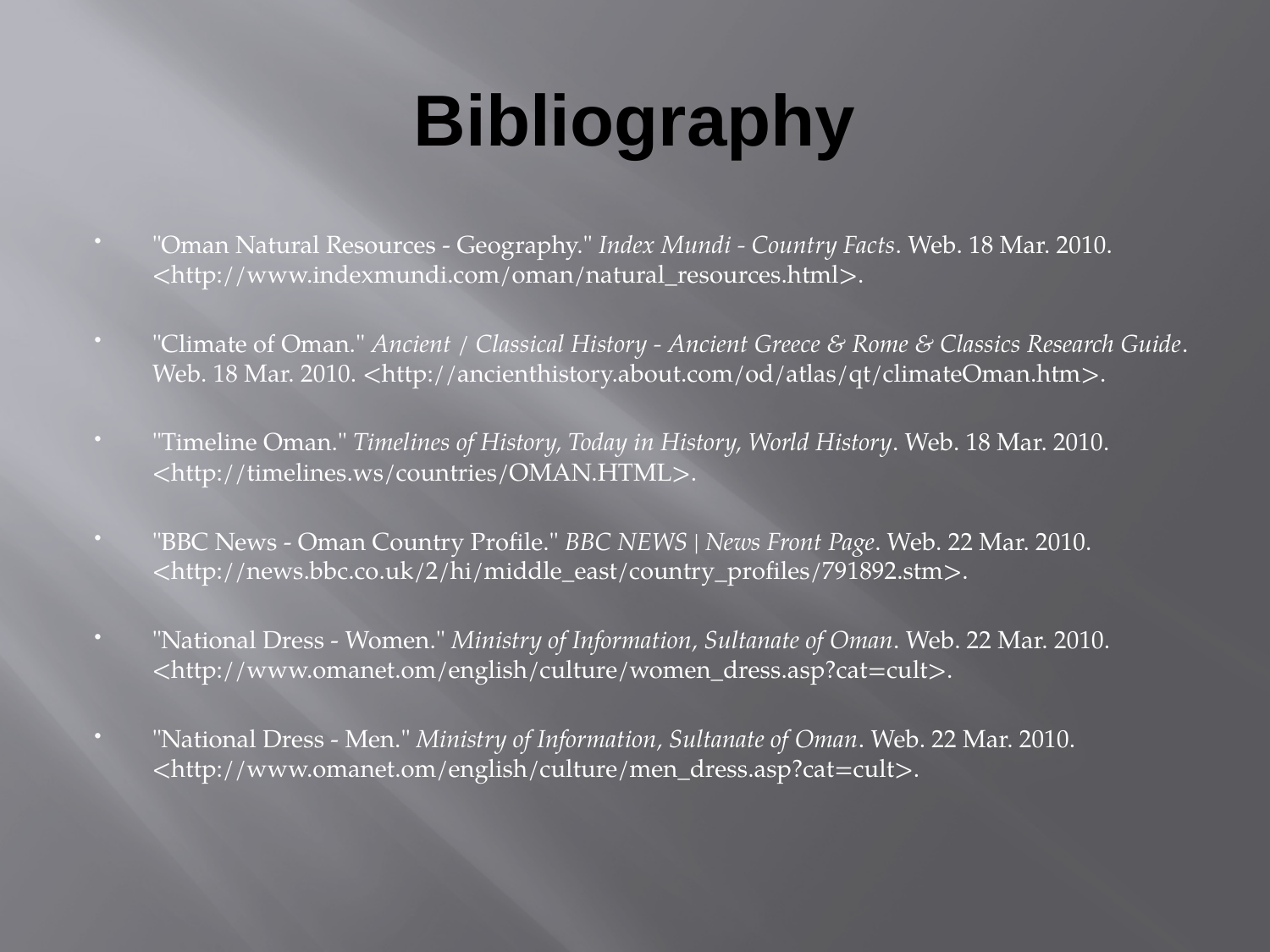

# Bibliography
"Oman Natural Resources - Geography." Index Mundi - Country Facts. Web. 18 Mar. 2010. <http://www.indexmundi.com/oman/natural_resources.html>.

"Climate of Oman." Ancient / Classical History - Ancient Greece & Rome & Classics Research Guide. Web. 18 Mar. 2010. <http://ancienthistory.about.com/od/atlas/qt/climateOman.htm>.

"Timeline Oman." Timelines of History, Today in History, World History. Web. 18 Mar. 2010. <http://timelines.ws/countries/OMAN.HTML>.

"BBC News - Oman Country Profile." BBC NEWS | News Front Page. Web. 22 Mar. 2010. <http://news.bbc.co.uk/2/hi/middle_east/country_profiles/791892.stm>.

"National Dress - Women." Ministry of Information, Sultanate of Oman. Web. 22 Mar. 2010. <http://www.omanet.om/english/culture/women_dress.asp?cat=cult>.

"National Dress - Men." Ministry of Information, Sultanate of Oman. Web. 22 Mar. 2010. <http://www.omanet.om/english/culture/men_dress.asp?cat=cult>.